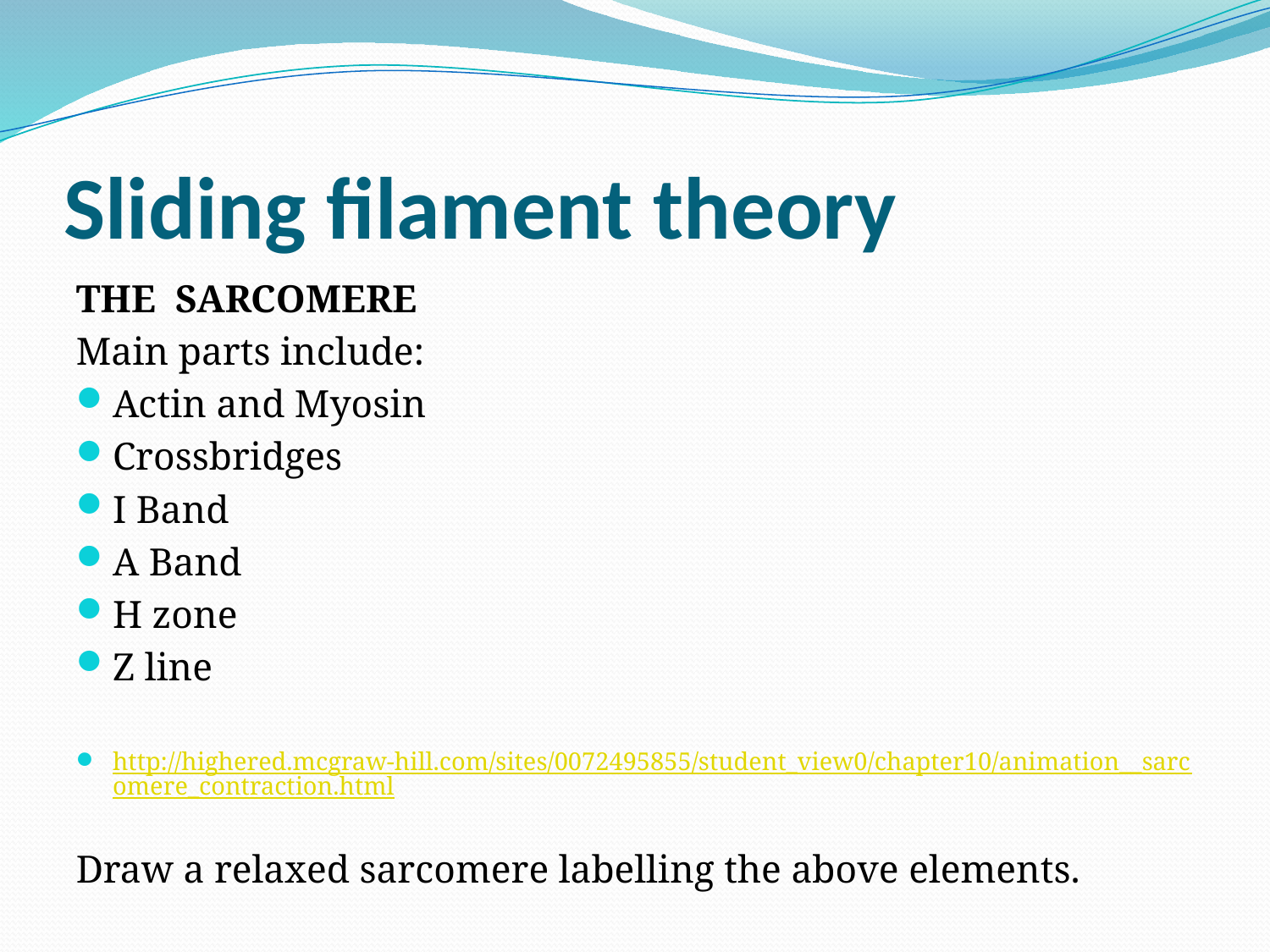

# Sliding filament theory
THE  SARCOMERE
Main parts include:
Actin and Myosin
Crossbridges
I Band
A Band
H zone
Z line

http://highered.mcgraw-hill.com/sites/0072495855/student_view0/chapter10/animation__sarcomere_contraction.html

Draw a relaxed sarcomere labelling the above elements.